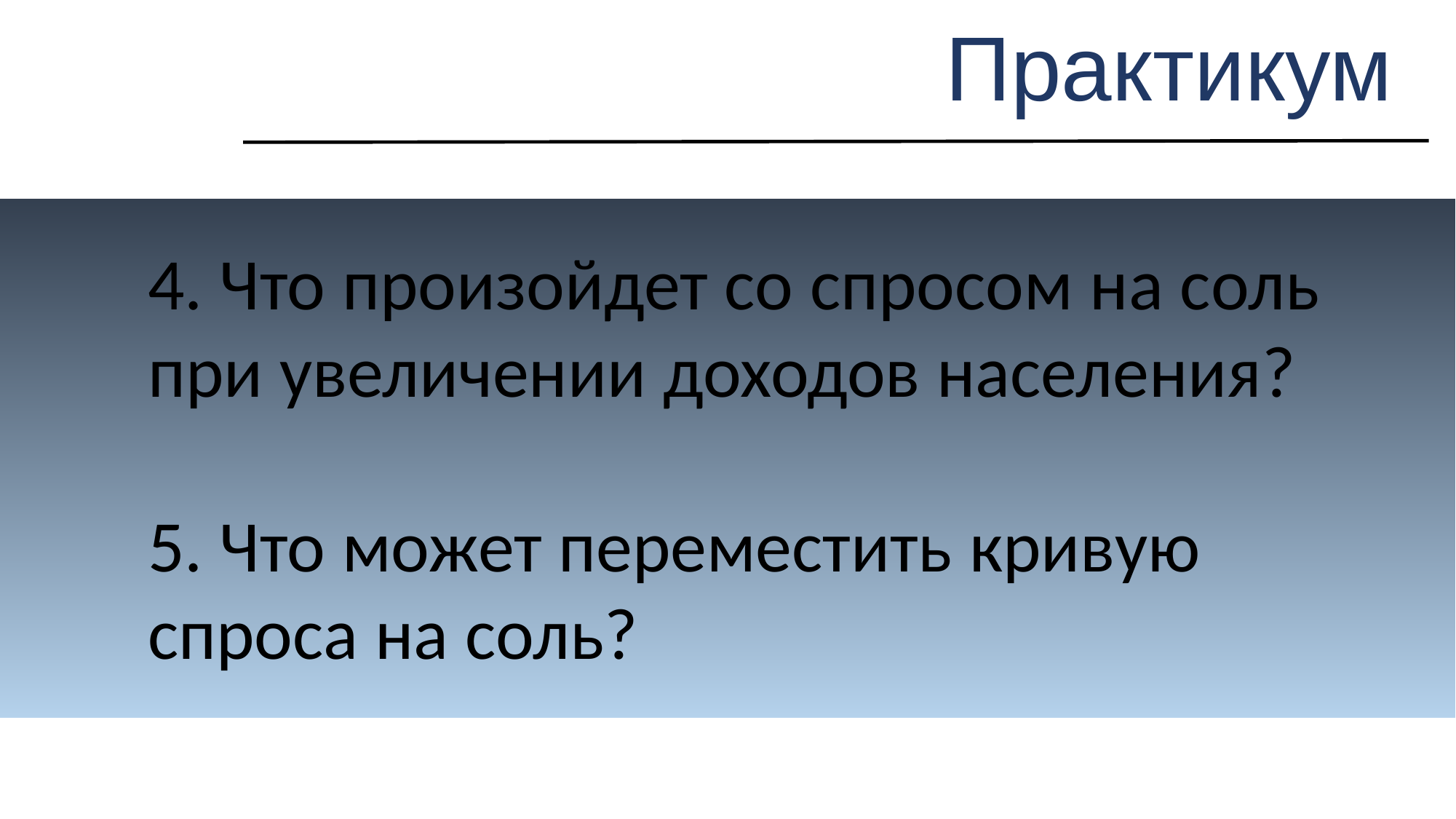

Практикум

4. Что произойдет со спросом на соль при увеличении доходов населения?

5. Что может переместить кривую спроса на соль?